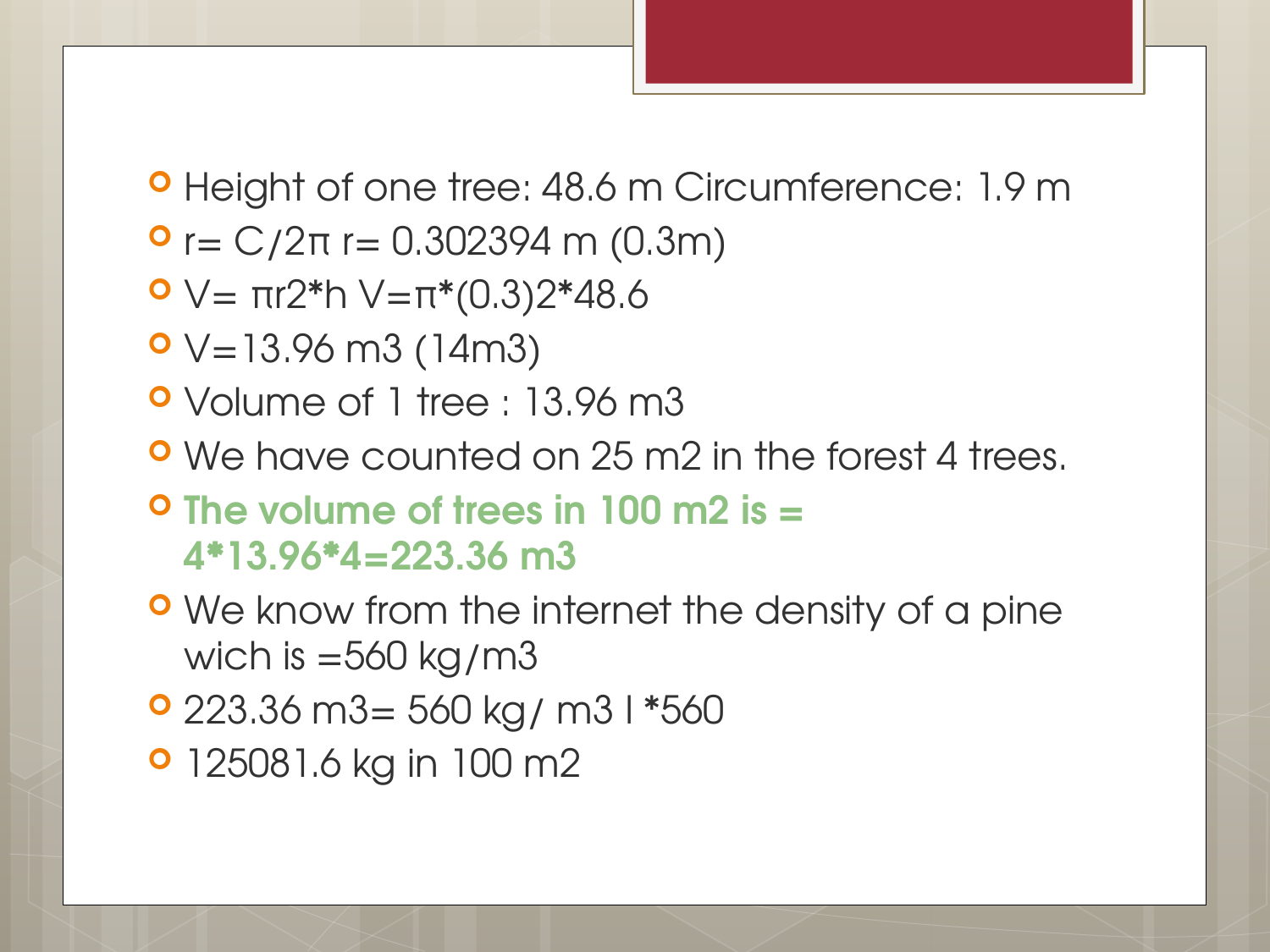

Height of one tree: 48.6 m Circumference: 1.9 m
r= C/2π r= 0.302394 m (0.3m)
V= πr2*h V=π*(0.3)2*48.6
V=13.96 m3 (14m3)
Volume of 1 tree : 13.96 m3
We have counted on 25 m2 in the forest 4 trees.
The volume of trees in 100 m2 is = 4*13.96*4=223.36 m3
We know from the internet the density of a pine wich is =560 kg/m3
223.36 m3= 560 kg/ m3 I *560
125081.6 kg in 100 m2